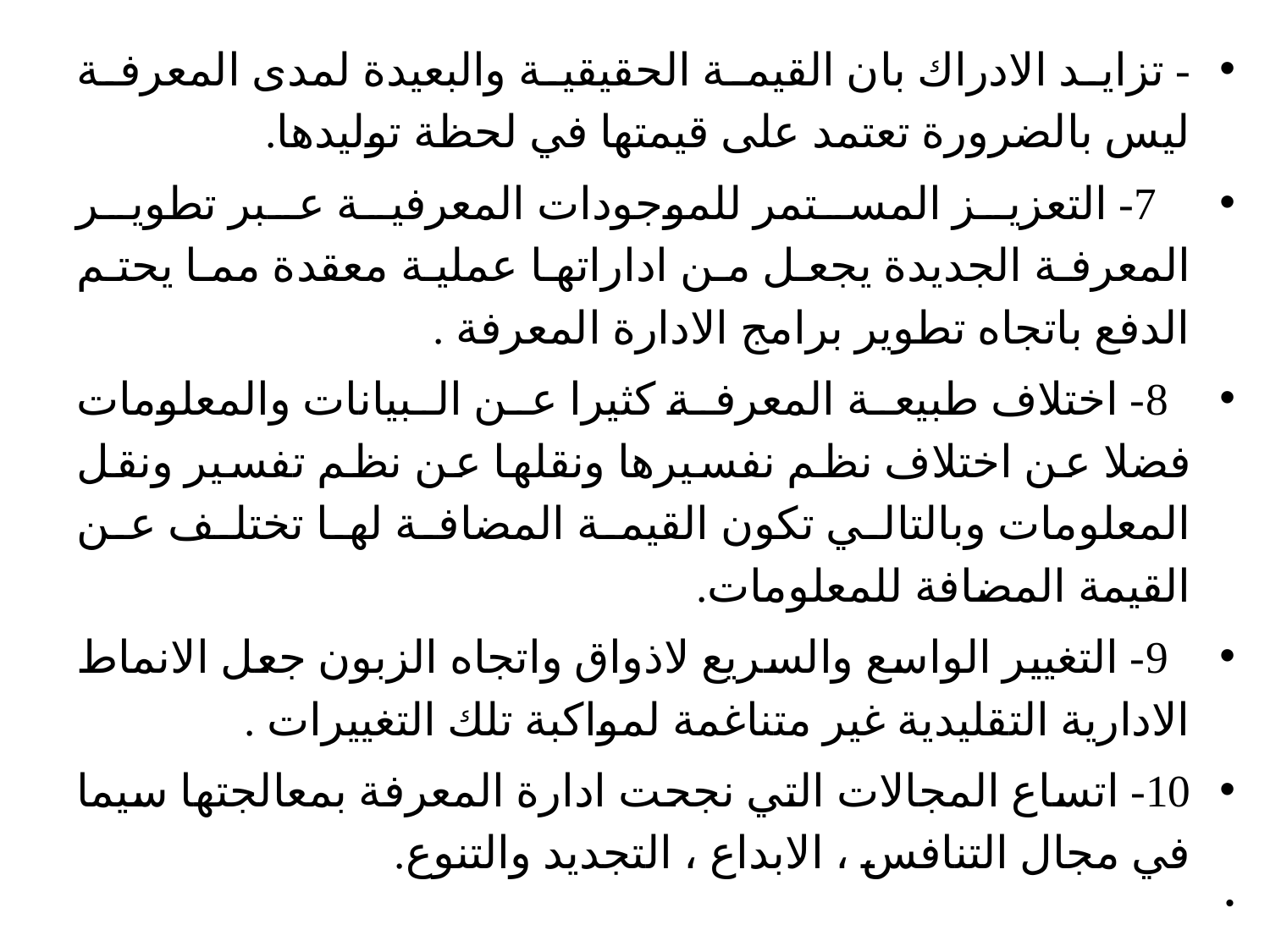

- تزايد الادراك بان القيمة الحقيقية والبعيدة لمدى المعرفة ليس بالضرورة تعتمد على قيمتها في لحظة توليدها.
   7- التعزيز المستمر للموجودات المعرفية عبر تطوير المعرفة الجديدة يجعل من اداراتها عملية معقدة مما يحتم الدفع باتجاه تطوير برامج الادارة المعرفة .
  8- اختلاف طبيعة المعرفة كثيرا عن البيانات والمعلومات فضلا عن اختلاف نظم نفسيرها ونقلها عن نظم تفسير ونقل المعلومات وبالتالي تكون القيمة المضافة لها تختلف عن القيمة المضافة للمعلومات.
  9- التغيير الواسع والسريع لاذواق واتجاه الزبون جعل الانماط الادارية التقليدية غير متناغمة لمواكبة تلك التغييرات .
10- اتساع المجالات التي نجحت ادارة المعرفة بمعالجتها سيما في مجال التنافس ، الابداع ، التجديد والتنوع.